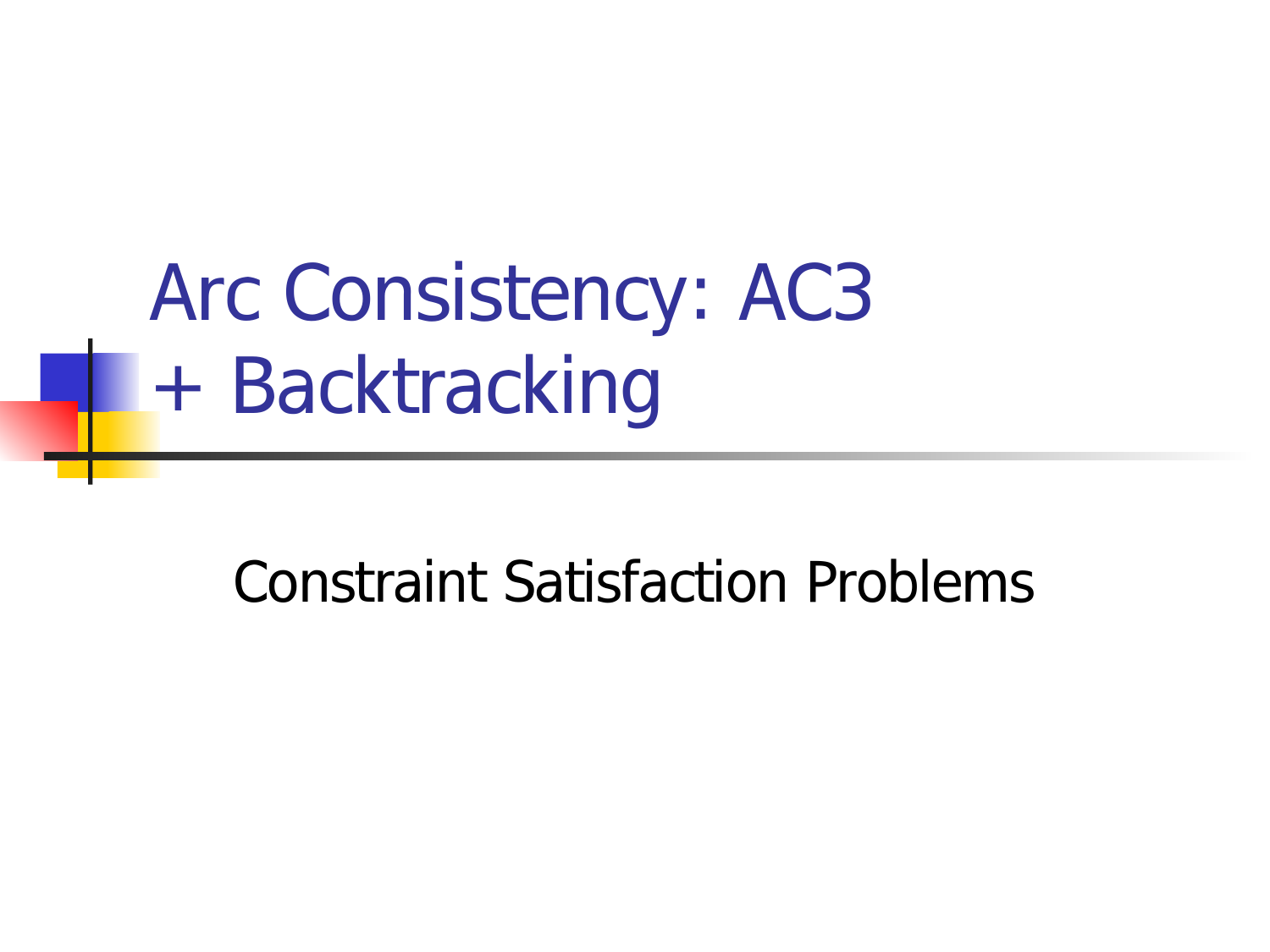

# Arc Consistency: AC3 + Backtracking
Constraint Satisfaction Problems